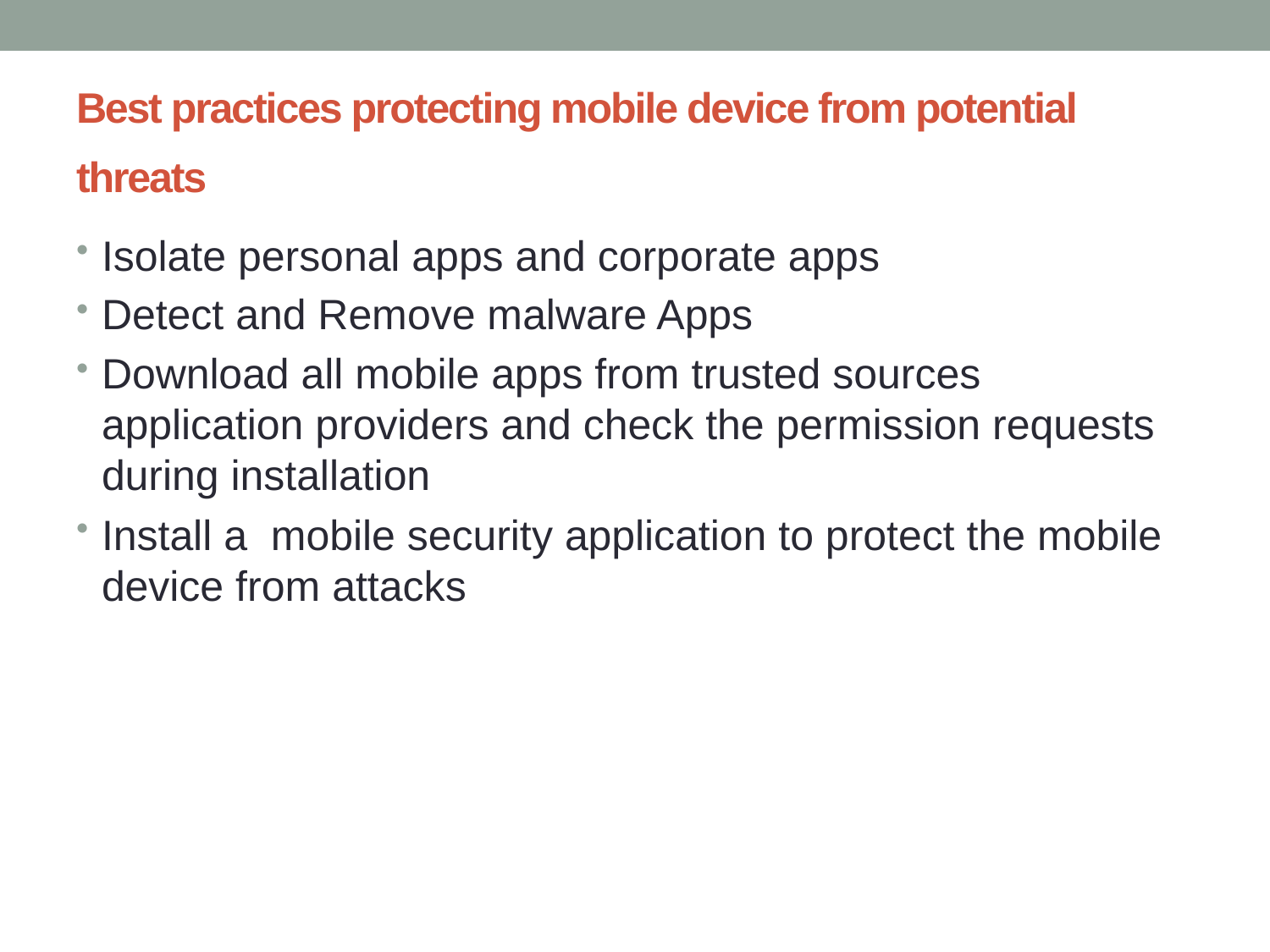

# Best practices protecting mobile device from potential threats
Isolate personal apps and corporate apps
Detect and Remove malware Apps
Download all mobile apps from trusted sources application providers and check the permission requests during installation
Install a  mobile security application to protect the mobile device from attacks